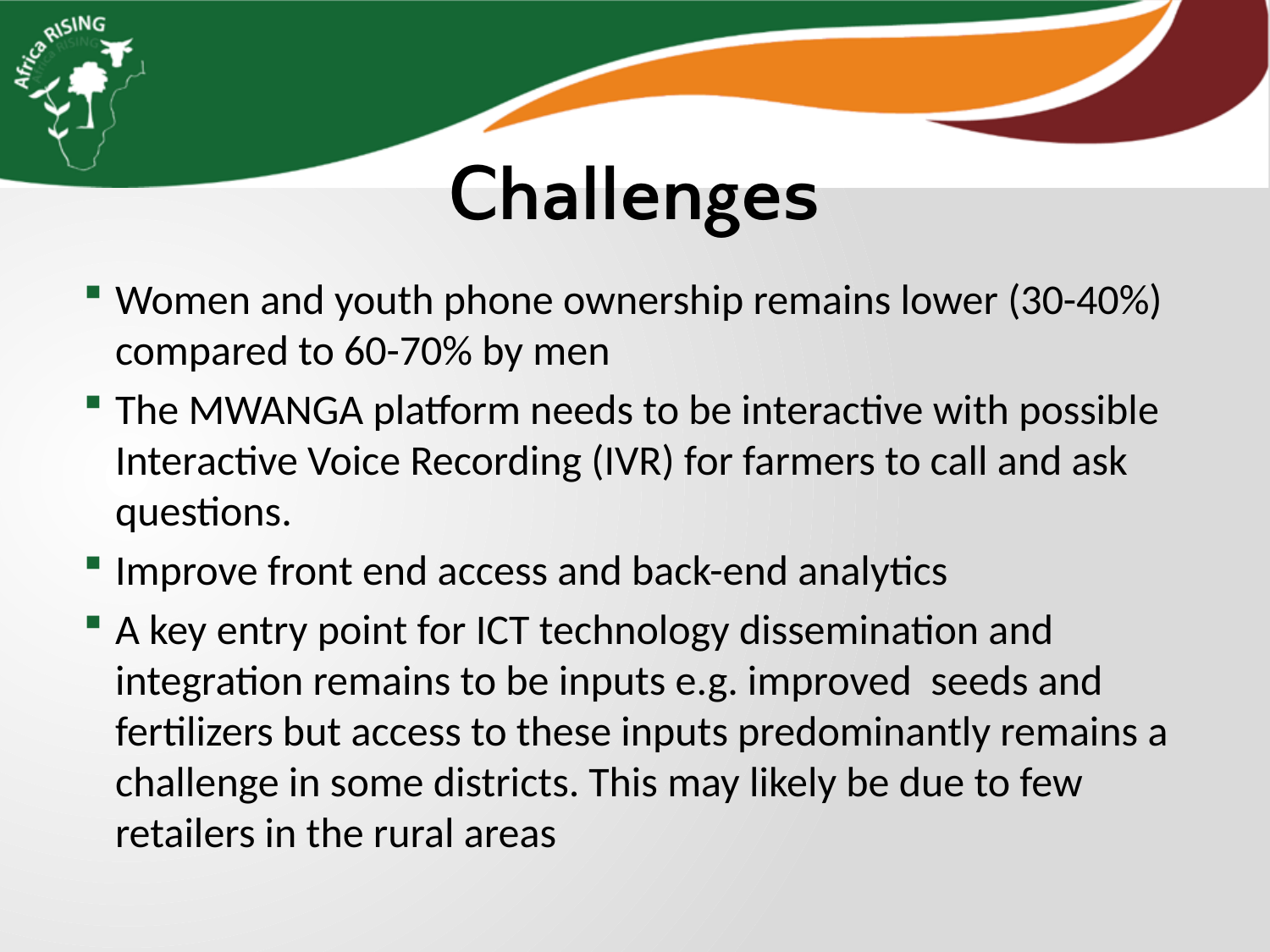

Challenges
Women and youth phone ownership remains lower (30-40%) compared to 60-70% by men
The MWANGA platform needs to be interactive with possible  Interactive Voice Recording (IVR) for farmers to call and ask questions.
Improve front end access and back-end analytics
A key entry point for ICT technology dissemination and integration remains to be inputs e.g. improved  seeds and fertilizers but access to these inputs predominantly remains a challenge in some districts. This may likely be due to few retailers in the rural areas